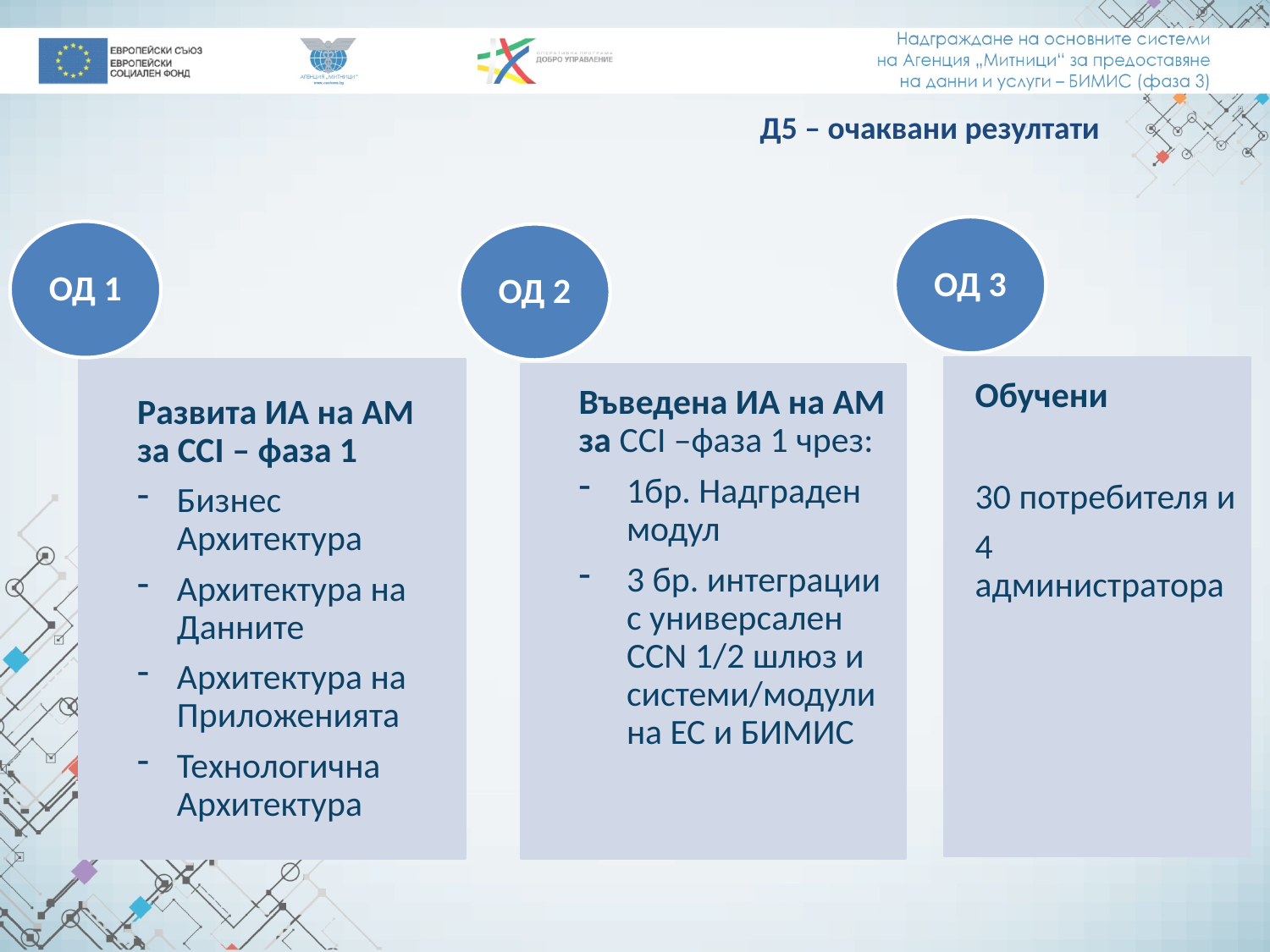

Д5 – очаквани резултати
ОД 3
ОД 1
ОД 2
Обучени

30 потребителя и
4 администратора

Развита ИА на АМ за ССI – фаза 1
Бизнес Архитектура
Архитектура на Данните
Архитектура на Приложенията
Технологична Архитектура
Въведена ИА на АМ за CCI –фаза 1 чрез:
1бр. Надграден модул
3 бр. интеграции с универсален CCN 1/2 шлюз и системи/модули на ЕС и БИМИС